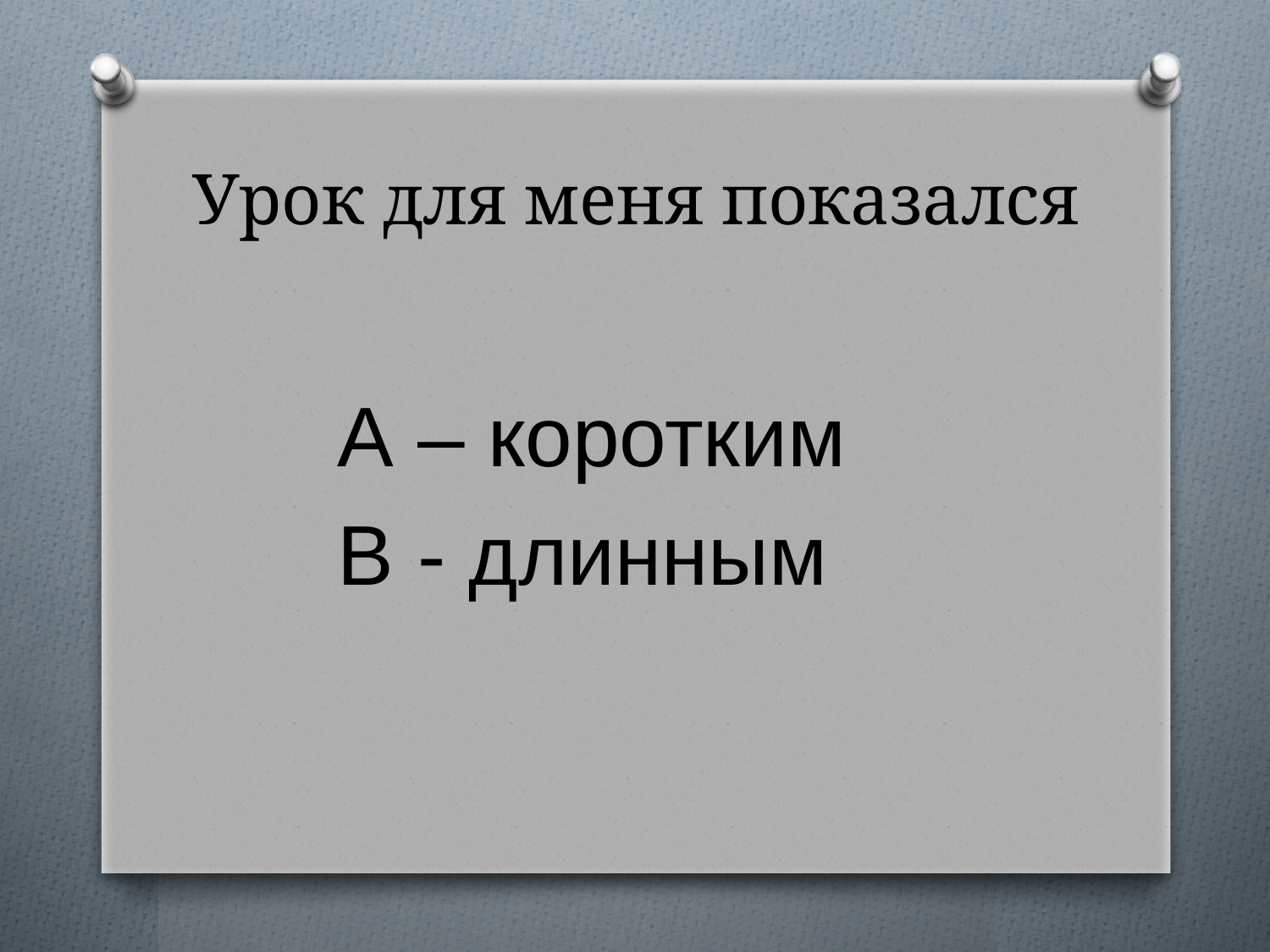

# Урок для меня показался
А – коротким
В - длинным